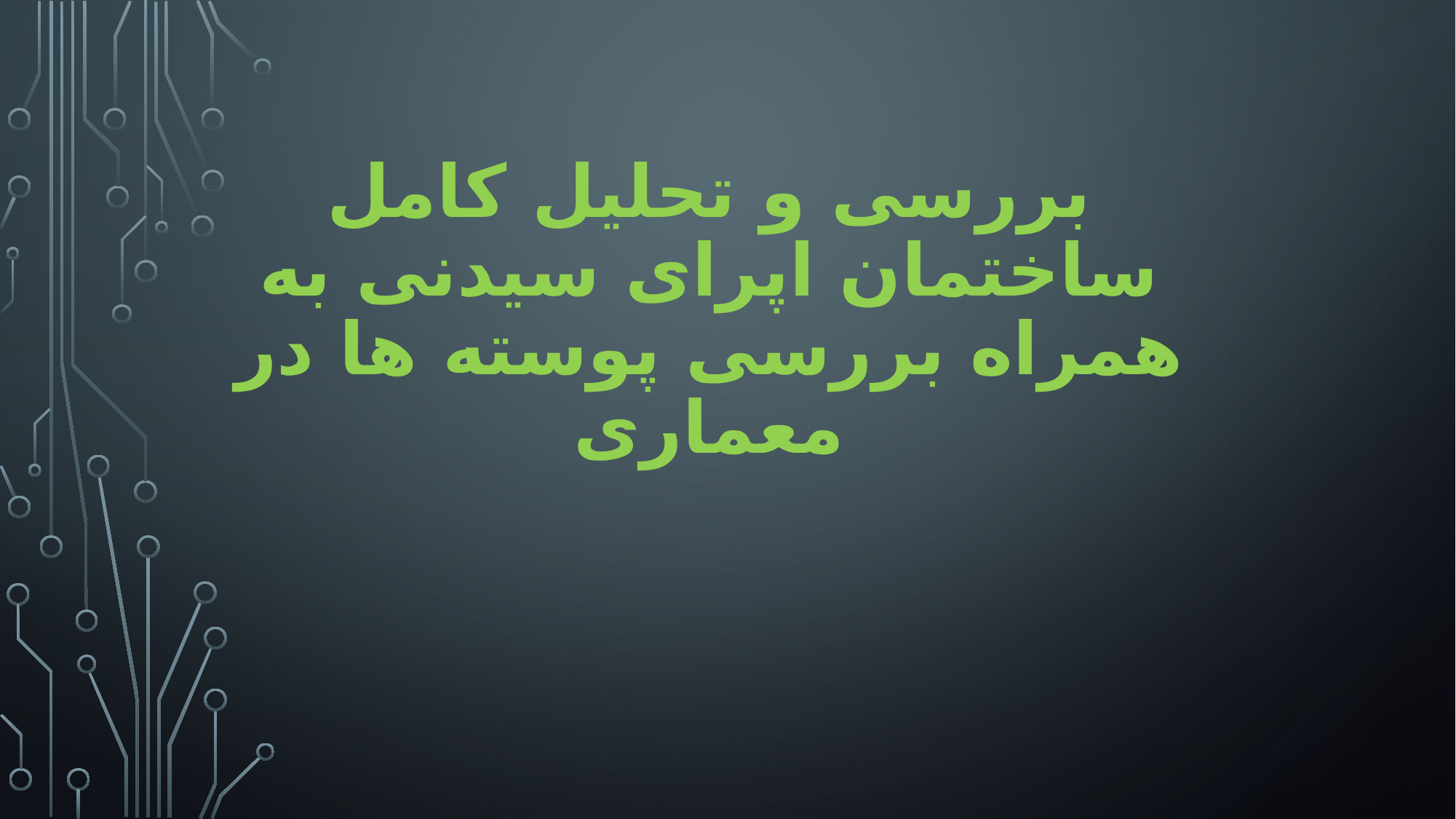

# بررسی و تحلیل کامل ساختمان اپرای سیدنی به همراه بررسی پوسته ها در معماری